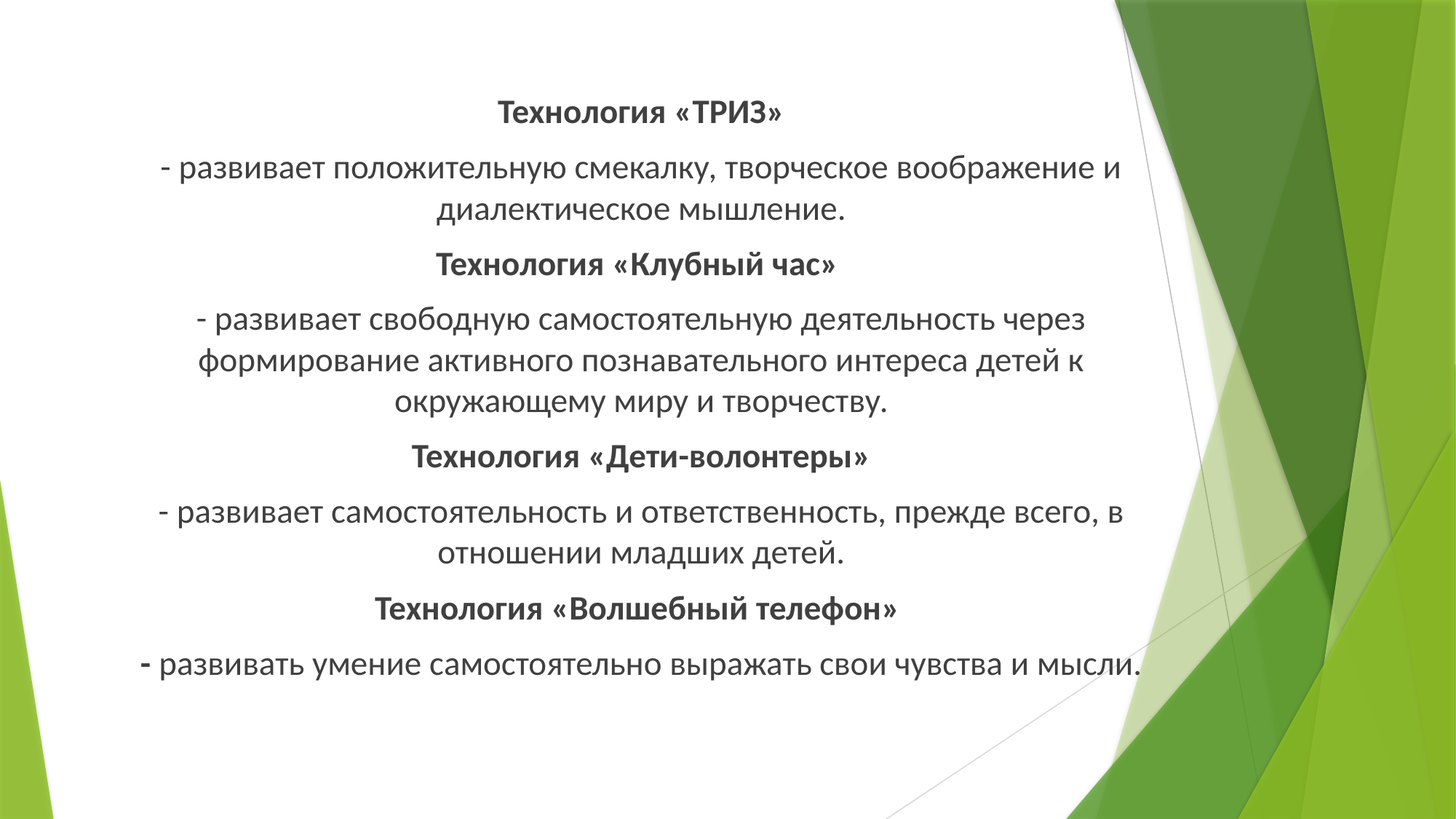

Технология «ТРИЗ»
- развивает положительную смекалку, творческое воображение и диалектическое мышление.
Технология «Клубный час»
- развивает свободную самостоятельную деятельность через формирование активного познавательного интереса детей к окружающему миру и творчеству.
Технология «Дети-волонтеры»
- развивает самостоятельность и ответственность, прежде всего, в отношении младших детей.
Технология «Волшебный телефон»
- развивать умение самостоятельно выражать свои чувства и мысли.